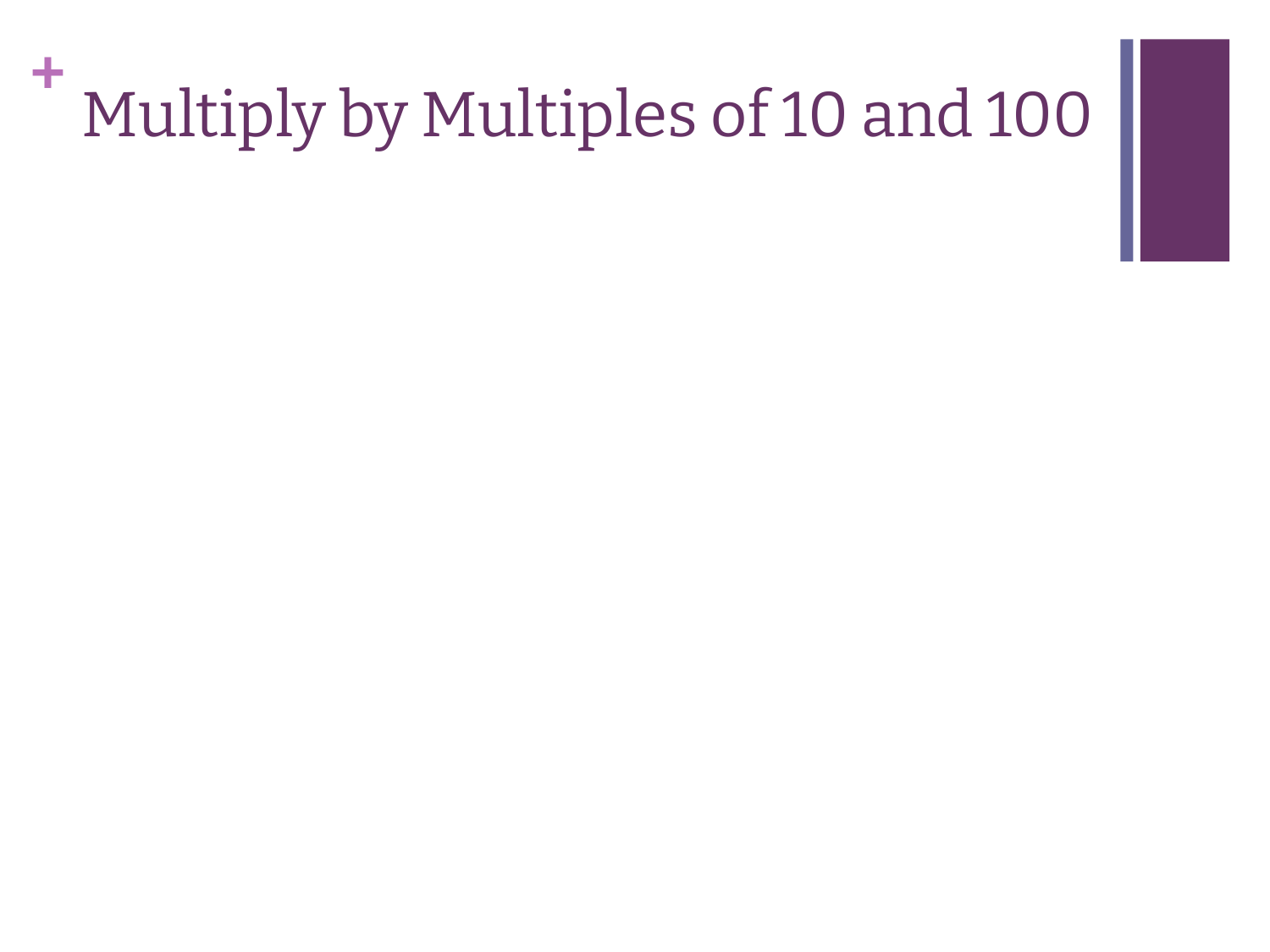

# Multiply by Multiples of 10 and 100